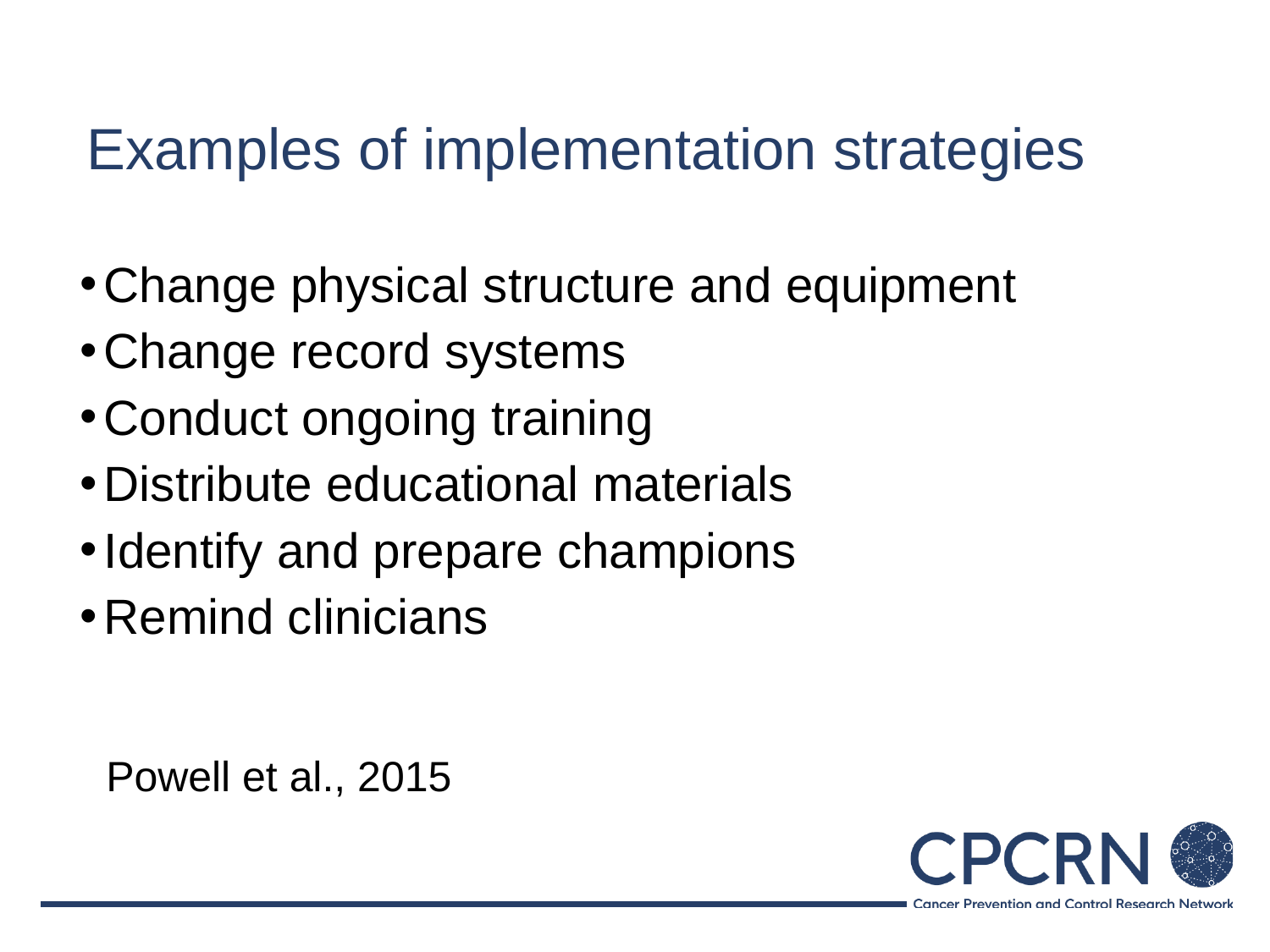

# Examples of implementation strategies
Change physical structure and equipment
Change record systems
Conduct ongoing training
Distribute educational materials
Identify and prepare champions
Remind clinicians
Powell et al., 2015